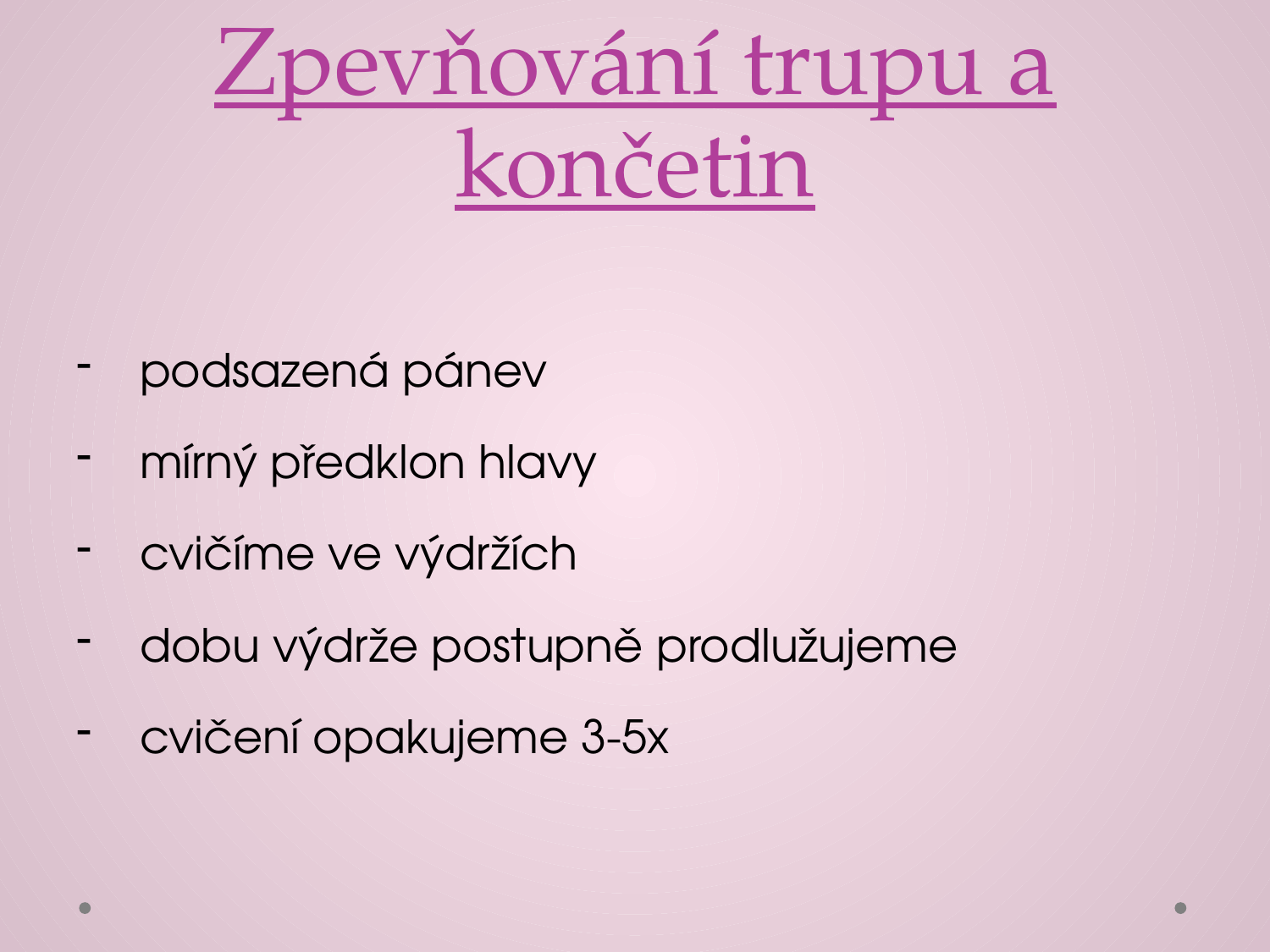

# Zpevňování trupu a končetin
podsazená pánev
mírný předklon hlavy
cvičíme ve výdržích
dobu výdrže postupně prodlužujeme
cvičení opakujeme 3-5x